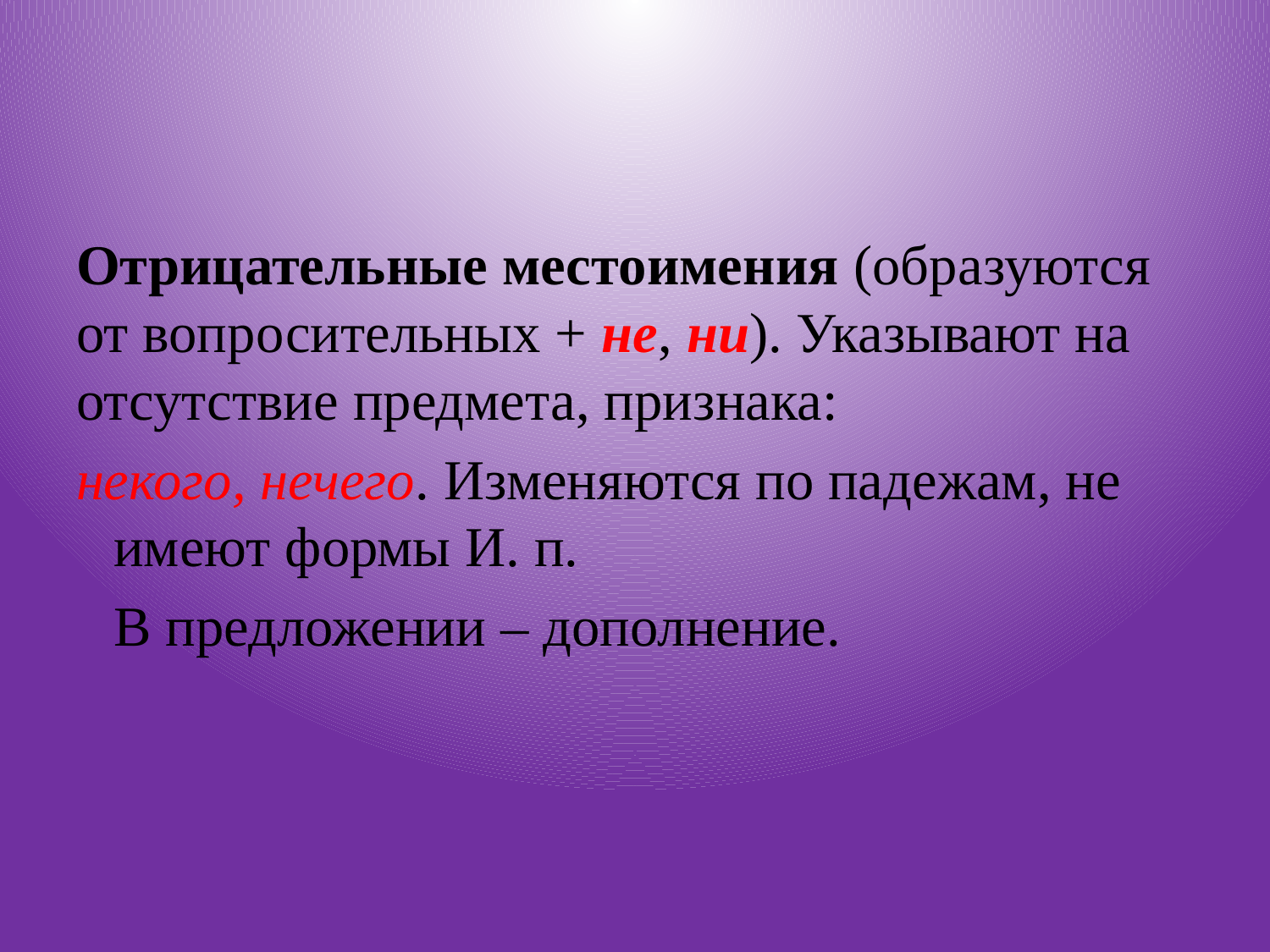

#
Отрицательные местоимения (образуются от вопросительных + не, ни). Указывают на отсутствие предмета, признака:
некого, нечего. Изменяются по падежам, не имеют формы И. п.
В предложении – дополнение.